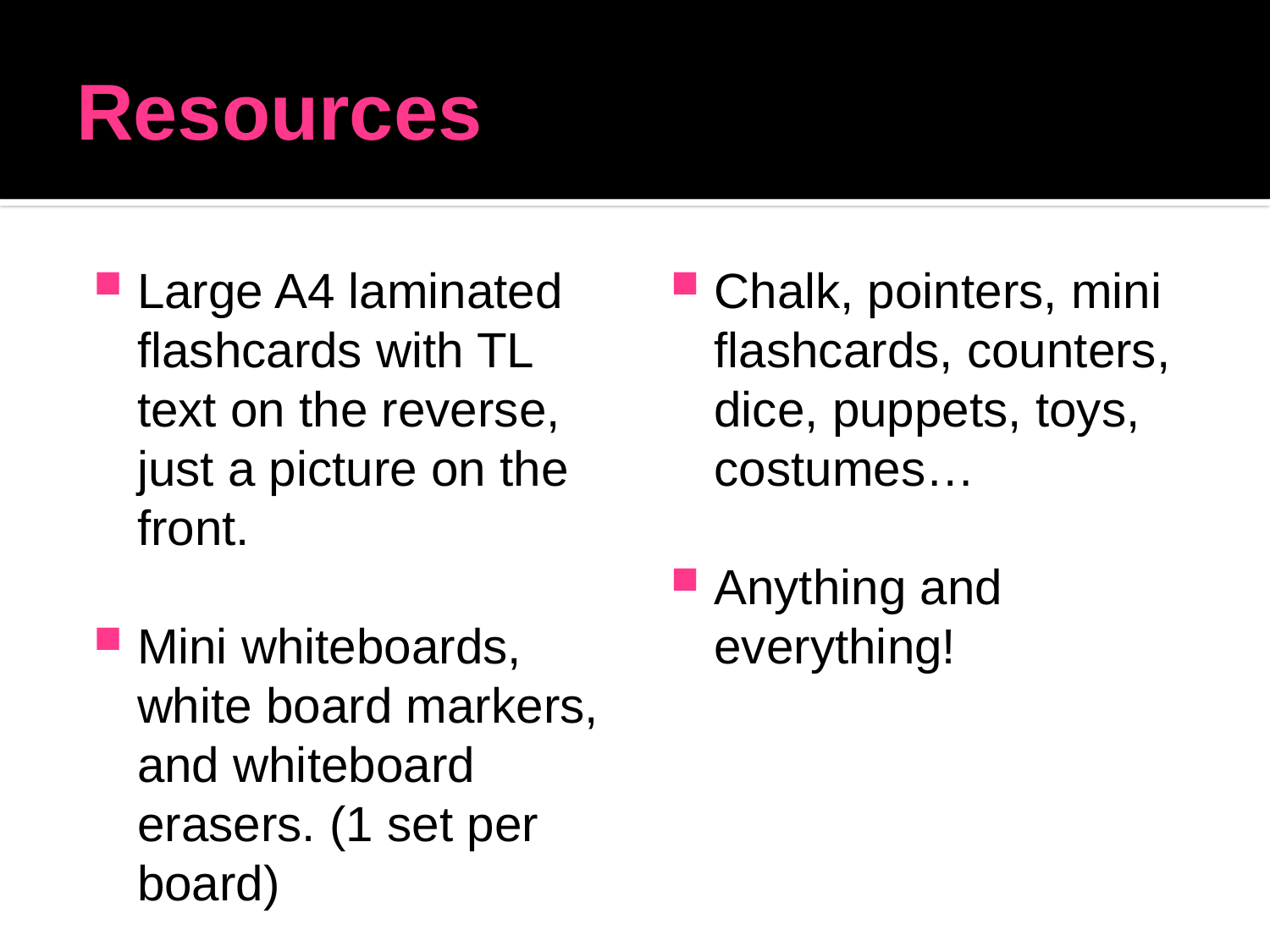

# Resources
Large A4 laminated flashcards with TL text on the reverse, just a picture on the front.

Mini whiteboards, white board markers, and whiteboard erasers. (1 set per board)
Chalk, pointers, mini flashcards, counters, dice, puppets, toys, costumes…

Anything and everything!